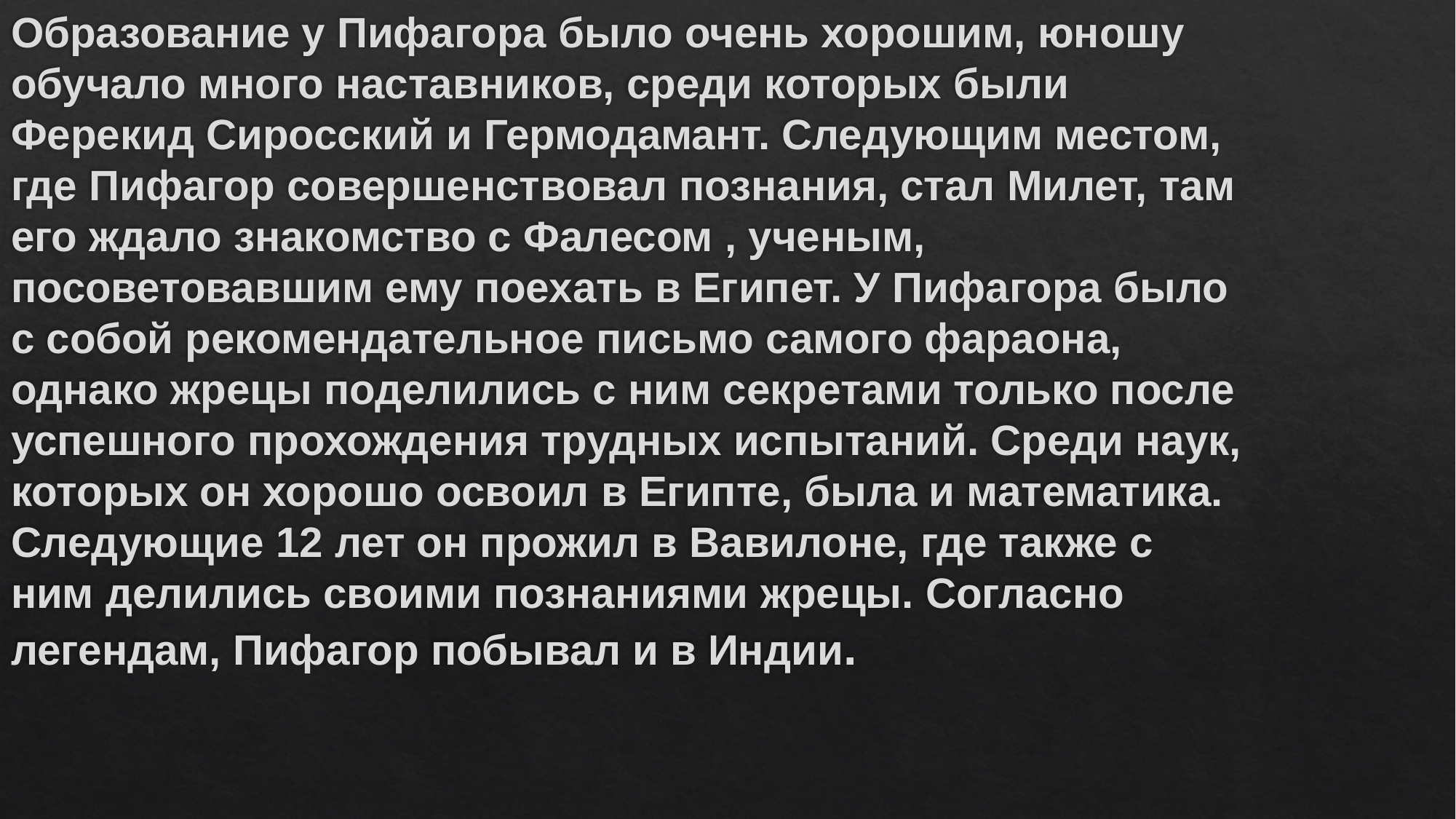

Образование у Пифагора было очень хорошим, юношу обучало много наставников, среди которых были Ферекид Сиросский и Гермодамант. Следующим местом, где Пифагор совершенствовал познания, стал Милет, там его ждало знакомство с Фалесом , ученым, посоветовавшим ему поехать в Египет. У Пифагора было с собой рекомендательное письмо самого фараона, однако жрецы поделились с ним секретами только после успешного прохождения трудных испытаний. Среди наук, которых он хорошо освоил в Египте, была и математика. Следующие 12 лет он прожил в Вавилоне, где также с ним делились своими познаниями жрецы. Согласно легендам, Пифагор побывал и в Индии.